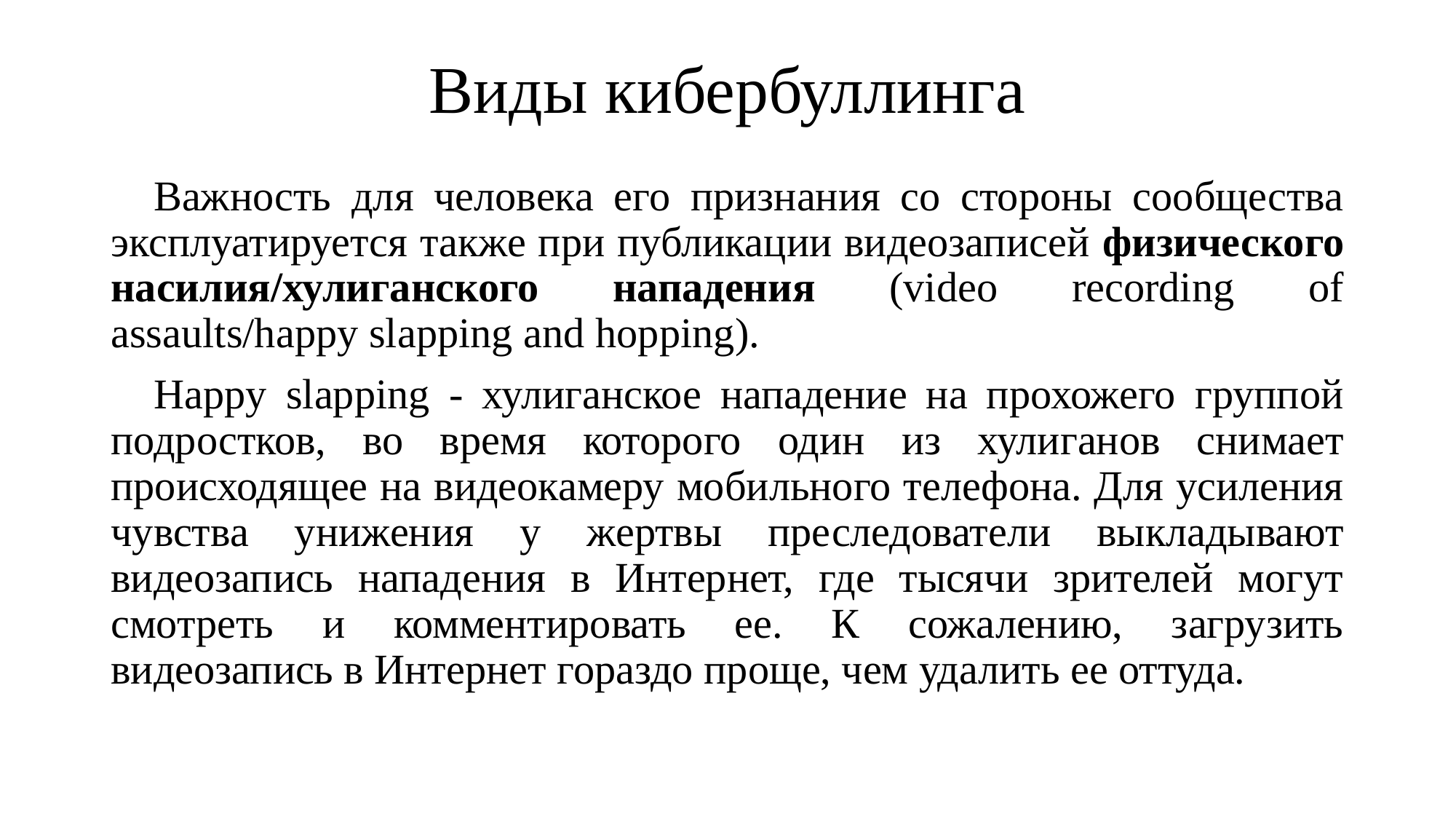

# Виды кибербуллинга
Важность для человека его признания со стороны сообщества эксплуатируется также при публикации видеозаписей физического насилия/хулиганского нападения (video recording of assaults/happy slapping and hopping).
Happy slapping - хулиганское нападение на прохожего группой подростков, во время которого один из хулиганов снимает происходящее на видеокамеру мобильного телефона. Для усиления чувства унижения у жертвы преследователи выкладывают видеозапись нападения в Интернет, где тысячи зрителей могут смотреть и комментировать ее. К сожалению, загрузить видеозапись в Интернет гораздо проще, чем удалить ее оттуда.